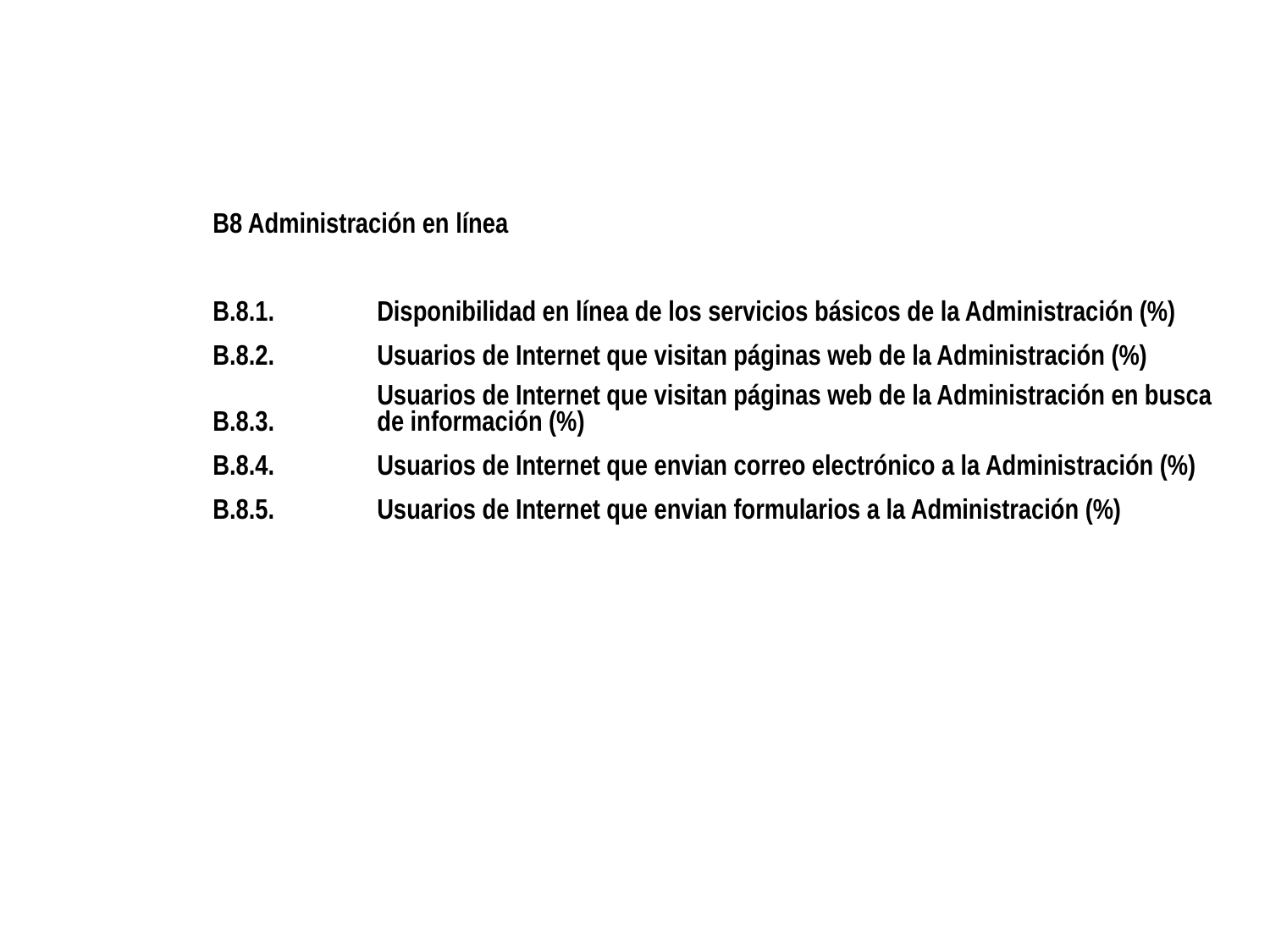

|  | B8 Administración en línea |  |  |
| --- | --- | --- | --- |
|  |  |  |  |
|  | B.8.1. | Disponibilidad en línea de los servicios básicos de la Administración (%) |  |
|  | B.8.2. | Usuarios de Internet que visitan páginas web de la Administración (%) |  |
|  | B.8.3. | Usuarios de Internet que visitan páginas web de la Administración en busca de información (%) |  |
|  | B.8.4. | Usuarios de Internet que envian correo electrónico a la Administración (%) |  |
|  | B.8.5. | Usuarios de Internet que envian formularios a la Administración (%) |  |